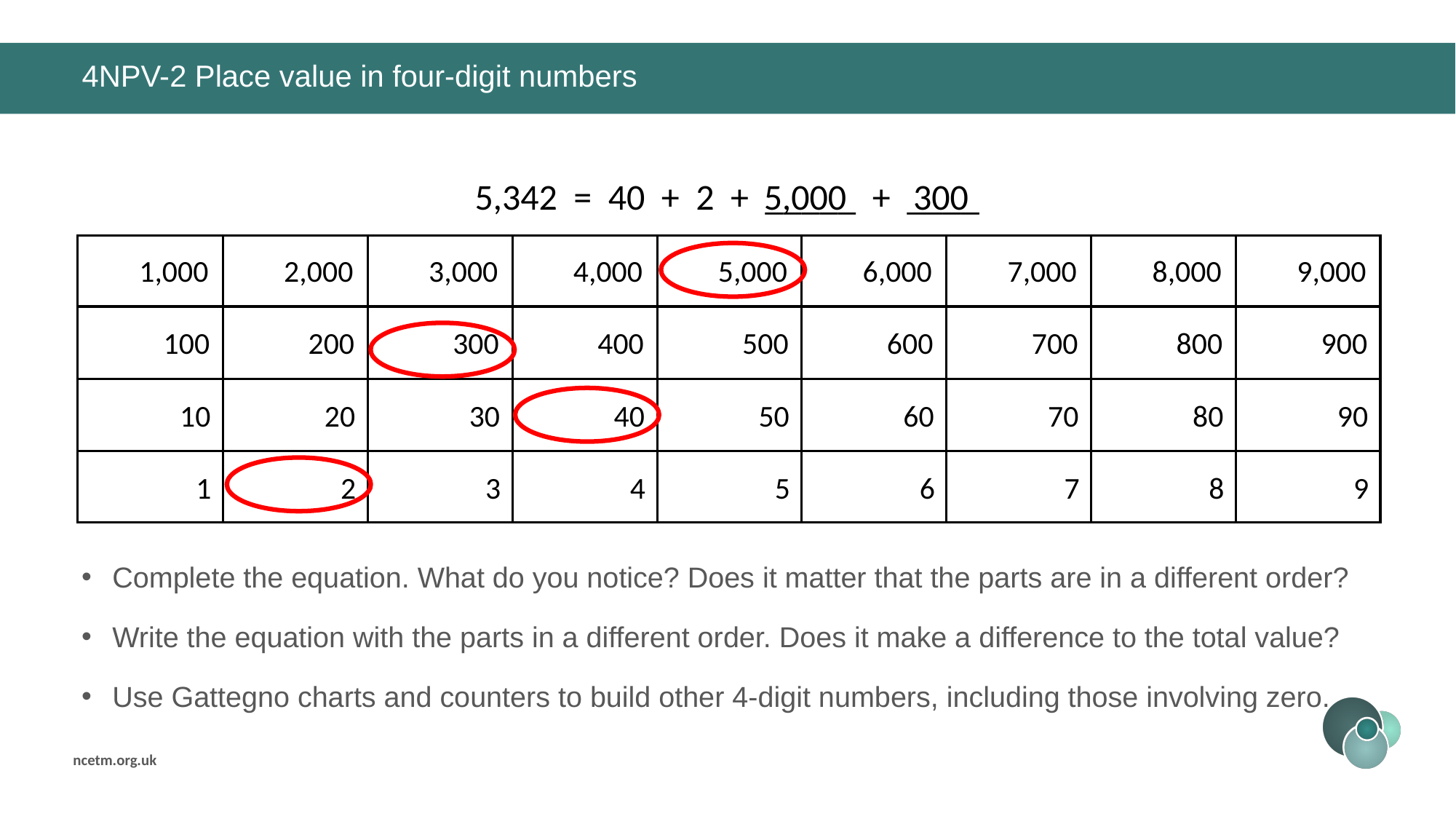

# 4NPV-2 Place value in four-digit numbers
5,342  =  40  +  2  +  _____  +  ____
5,000
300
1,000
100
10
1
2,000
200
20
2
3,000
300
30
3
4,000
400
40
4
5,000
500
50
5
6,000
600
60
6
7,000
700
70
7
8,000
800
80
8
9,000
900
90
9

Complete the equation. What do you notice? Does it matter that the parts are in a different order?
Write the equation with the parts in a different order. Does it make a difference to the total value?
Use Gattegno charts and counters to build other 4-digit numbers, including those involving zero.